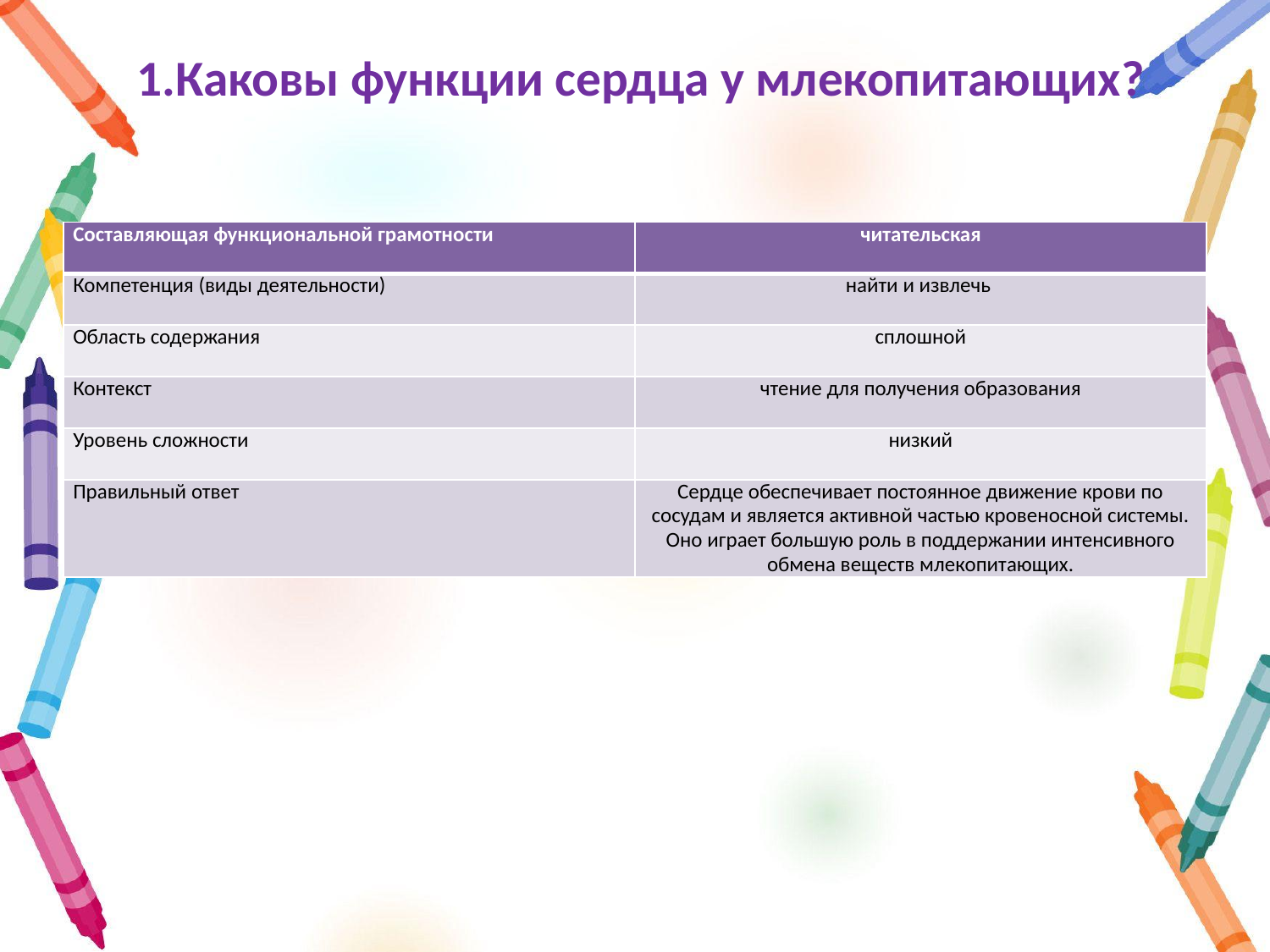

# 1.Каковы функции сердца у млекопитающих?
| Составляющая функциональной грамотности | читательская |
| --- | --- |
| Компетенция (виды деятельности) | найти и извлечь |
| Область содержания | сплошной |
| Контекст | чтение для получения образования |
| Уровень сложности | низкий |
| Правильный ответ | Сердце обеспечивает постоянное движение крови по сосудам и является активной частью кровеносной системы. Оно играет большую роль в поддержании интенсивного обмена веществ млекопитающих. |